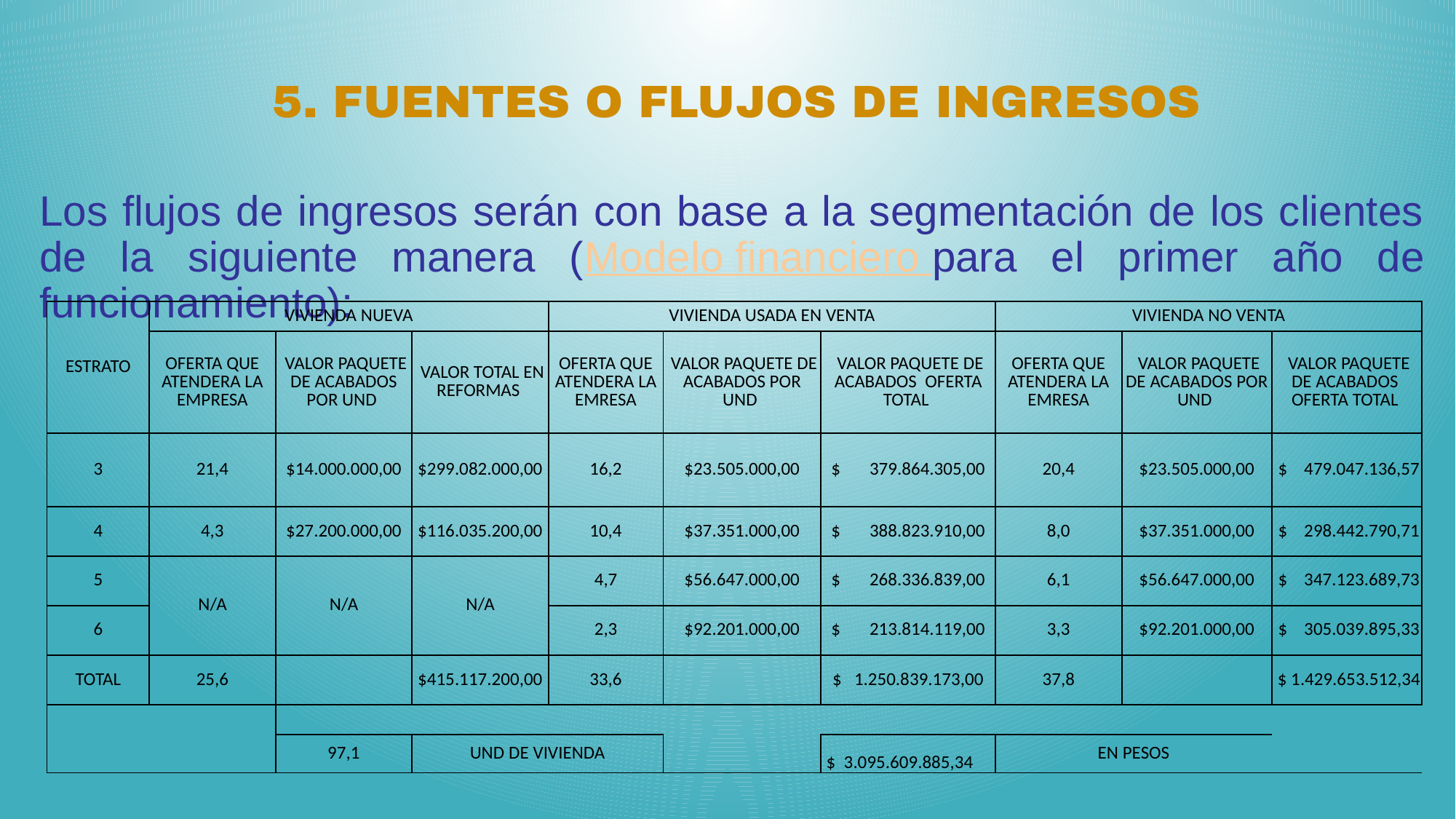

5. FUENTES O FLUJOS DE INGRESOS
Los flujos de ingresos serán con base a la segmentación de los clientes de la siguiente manera (Modelo financiero para el primer año de funcionamiento):

| ESTRATO | VIVIENDA NUEVA |  |  | VIVIENDA USADA EN VENTA |  |  | VIVIENDA NO VENTA |  |  |
| --- | --- | --- | --- | --- | --- | --- | --- | --- | --- |
|  | OFERTA QUE ATENDERA LA EMPRESA | VALOR PAQUETE DE ACABADOS POR UND | VALOR TOTAL EN REFORMAS | OFERTA QUE ATENDERA LA EMRESA | VALOR PAQUETE DE ACABADOS POR UND | VALOR PAQUETE DE ACABADOS OFERTA TOTAL | OFERTA QUE ATENDERA LA EMRESA | VALOR PAQUETE DE ACABADOS POR UND | VALOR PAQUETE DE ACABADOS OFERTA TOTAL |
| 3 | 21,4 | $14.000.000,00 | $299.082.000,00 | 16,2 | $23.505.000,00 | $ 379.864.305,00 | 20,4 | $23.505.000,00 | $ 479.047.136,57 |
| 4 | 4,3 | $27.200.000,00 | $116.035.200,00 | 10,4 | $37.351.000,00 | $ 388.823.910,00 | 8,0 | $37.351.000,00 | $ 298.442.790,71 |
| 5 | N/A | N/A | N/A | 4,7 | $56.647.000,00 | $ 268.336.839,00 | 6,1 | $56.647.000,00 | $ 347.123.689,73 |
| 6 |  |  |  | 2,3 | $92.201.000,00 | $ 213.814.119,00 | 3,3 | $92.201.000,00 | $ 305.039.895,33 |
| TOTAL | 25,6 |  | $415.117.200,00 | 33,6 |  | $ 1.250.839.173,00 | 37,8 |  | $ 1.429.653.512,34 |
|  |  |  |  |  |  |  |  |  |  |
|  |  | 97,1 | UND DE VIVIENDA |  |  | $ 3.095.609.885,34 | EN PESOS |  |  |